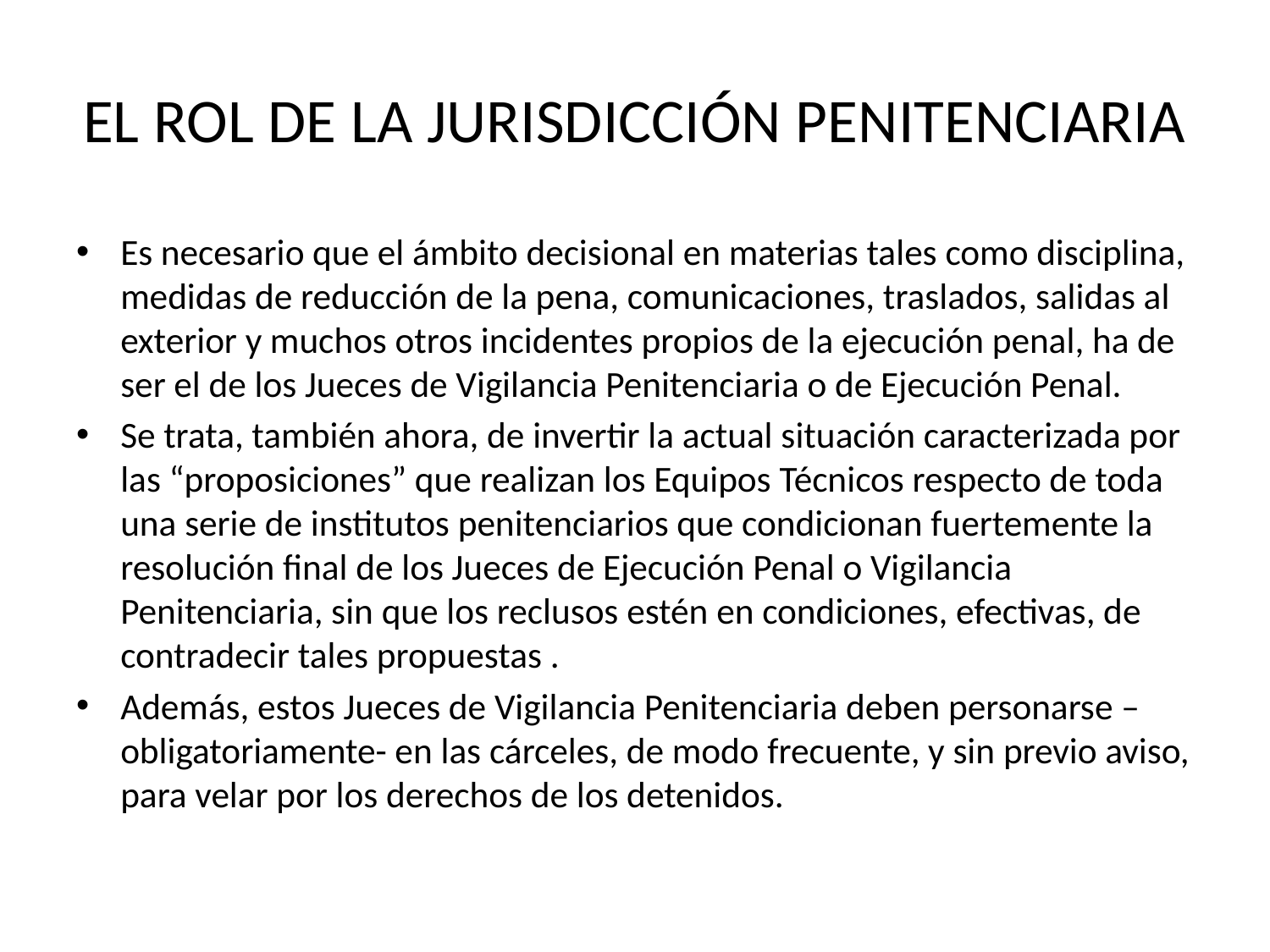

# EL ROL DE LA JURISDICCIÓN PENITENCIARIA
Es necesario que el ámbito decisional en materias tales como disciplina, medidas de reducción de la pena, comunicaciones, traslados, salidas al exterior y muchos otros incidentes propios de la ejecución penal, ha de ser el de los Jueces de Vigilancia Penitenciaria o de Ejecución Penal.
Se trata, también ahora, de invertir la actual situación caracterizada por las “proposiciones” que realizan los Equipos Técnicos respecto de toda una serie de institutos penitenciarios que condicionan fuertemente la resolución final de los Jueces de Ejecución Penal o Vigilancia Penitenciaria, sin que los reclusos estén en condiciones, efectivas, de contradecir tales propuestas .
Además, estos Jueces de Vigilancia Penitenciaria deben personarse –obligatoriamente- en las cárceles, de modo frecuente, y sin previo aviso, para velar por los derechos de los detenidos.